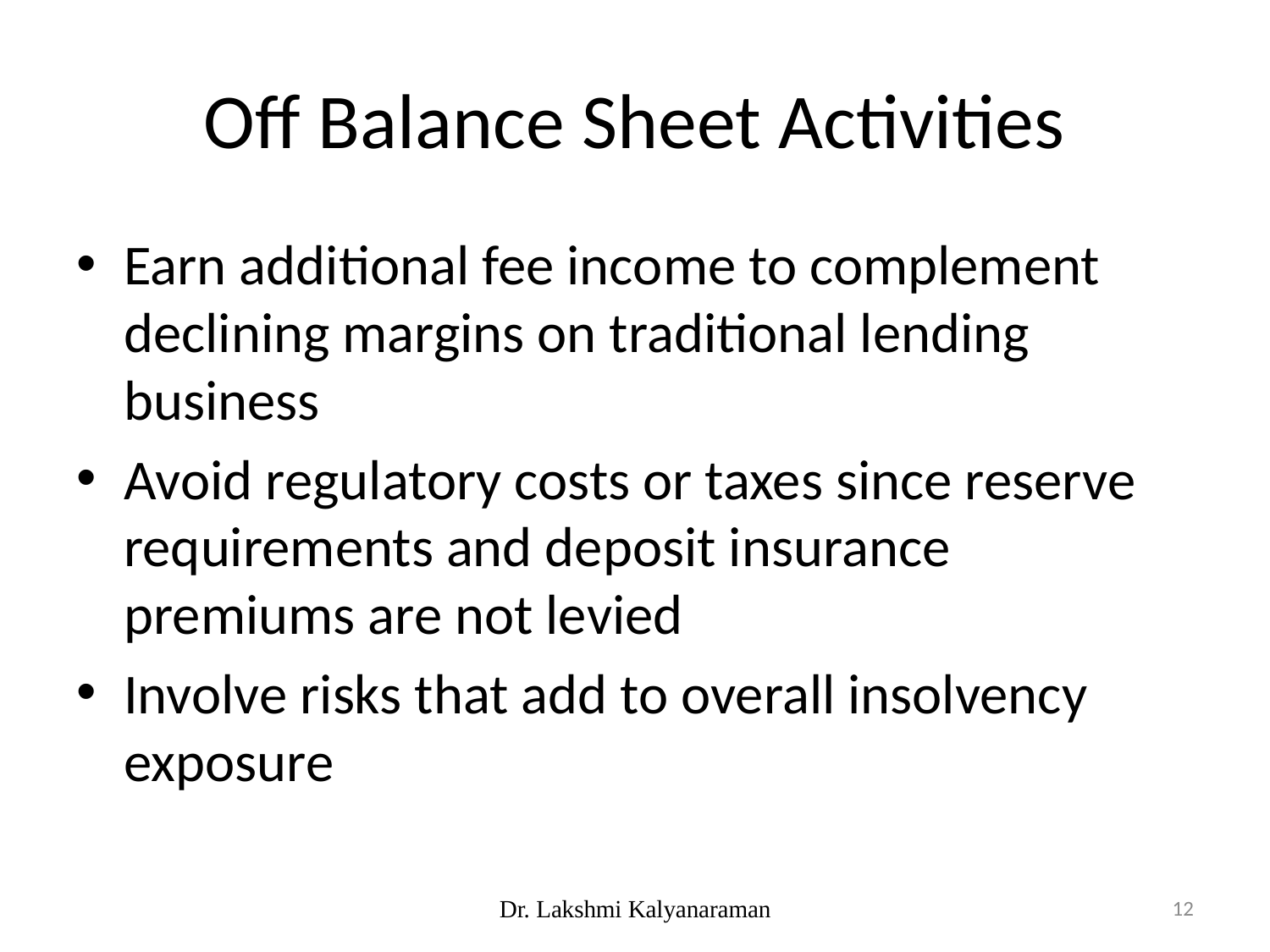

# Off Balance Sheet Activities
Earn additional fee income to complement declining margins on traditional lending business
Avoid regulatory costs or taxes since reserve requirements and deposit insurance premiums are not levied
Involve risks that add to overall insolvency exposure

Dr. Lakshmi Kalyanaraman
12